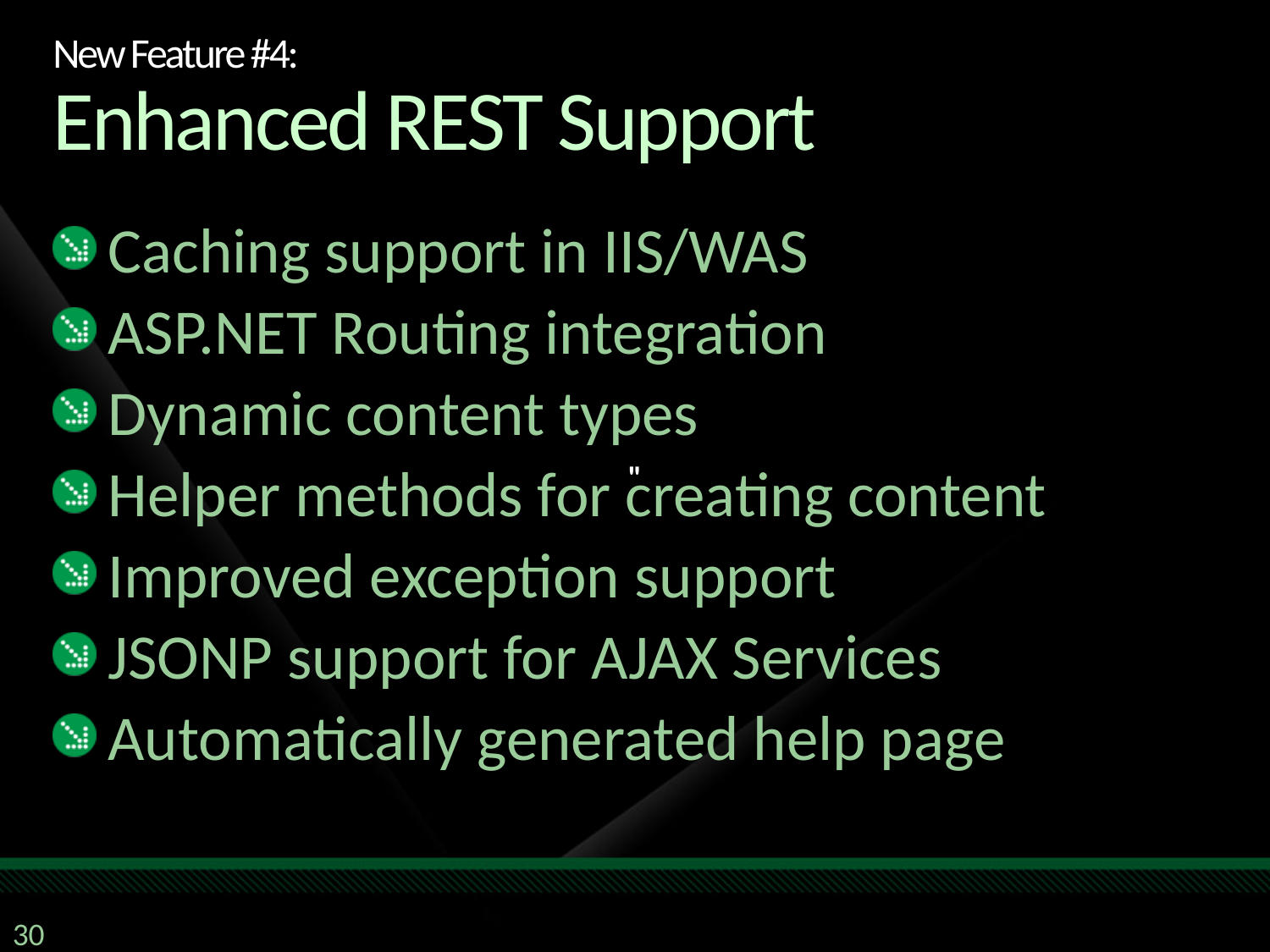

# New Feature #4: Enhanced REST Support
Caching support in IIS/WAS
ASP.NET Routing integration
Dynamic content types
Helper methods for creating content
Improved exception support
JSONP support for AJAX Services
Automatically generated help page
"
30